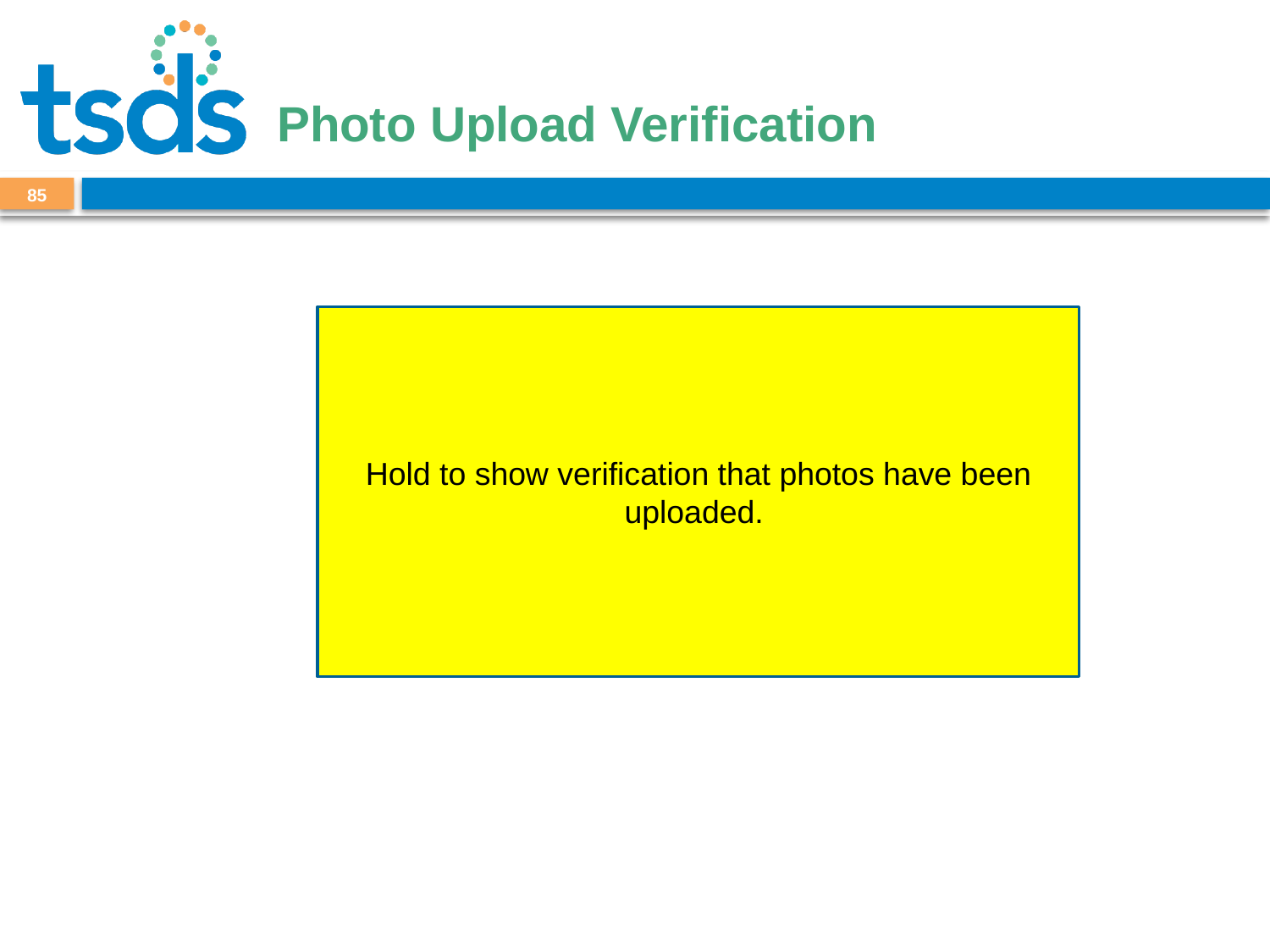

# Photo Upload Verification
85
Hold to show verification that photos have been uploaded.